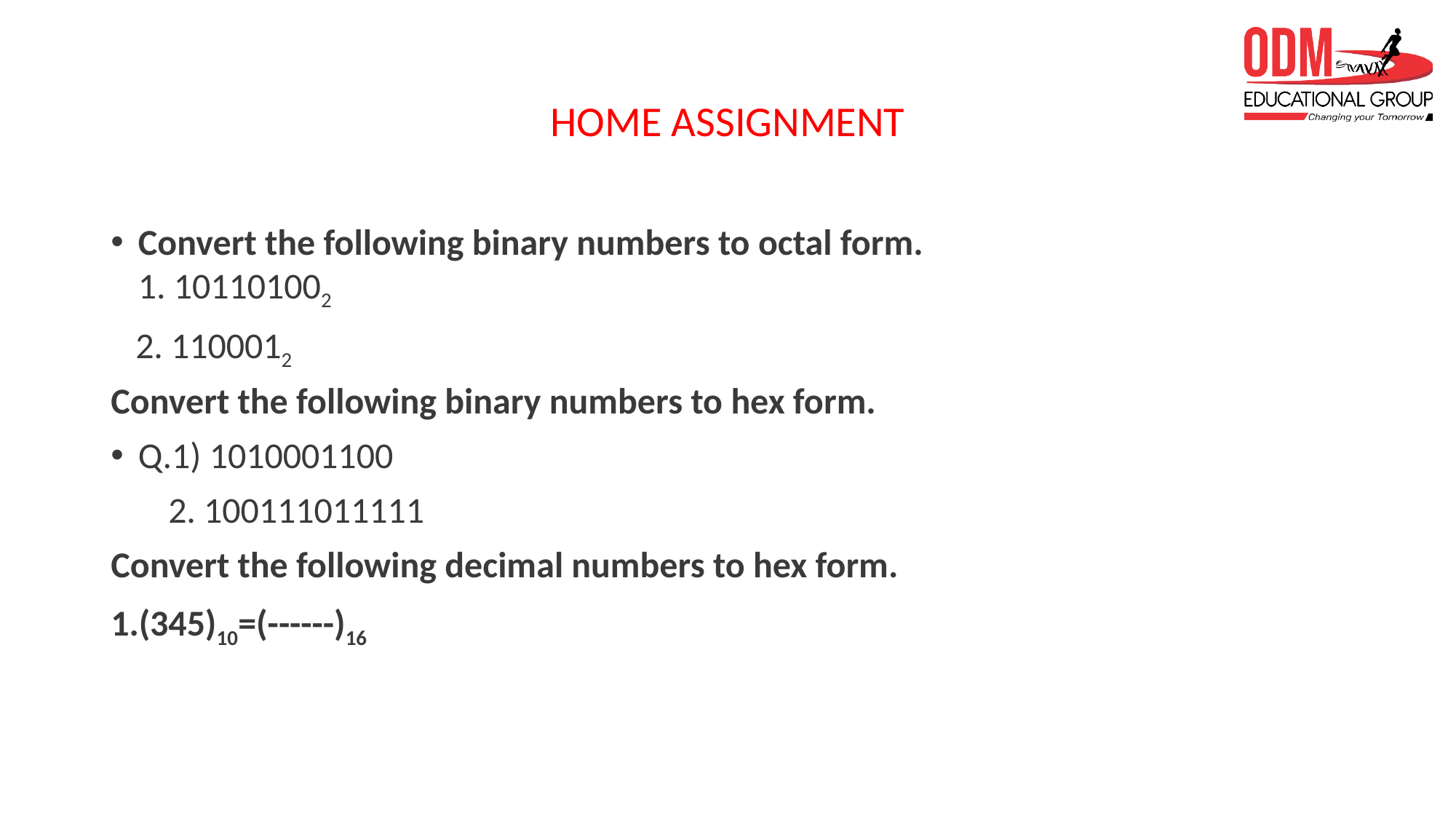

# HOME ASSIGNMENT
Convert the following binary numbers to octal form.
1. 101101002
   2. 1100012
Convert the following binary numbers to hex form.
Q.1) 1010001100
       2. 100111011111
Convert the following decimal numbers to hex form.
(345)10=(------)16